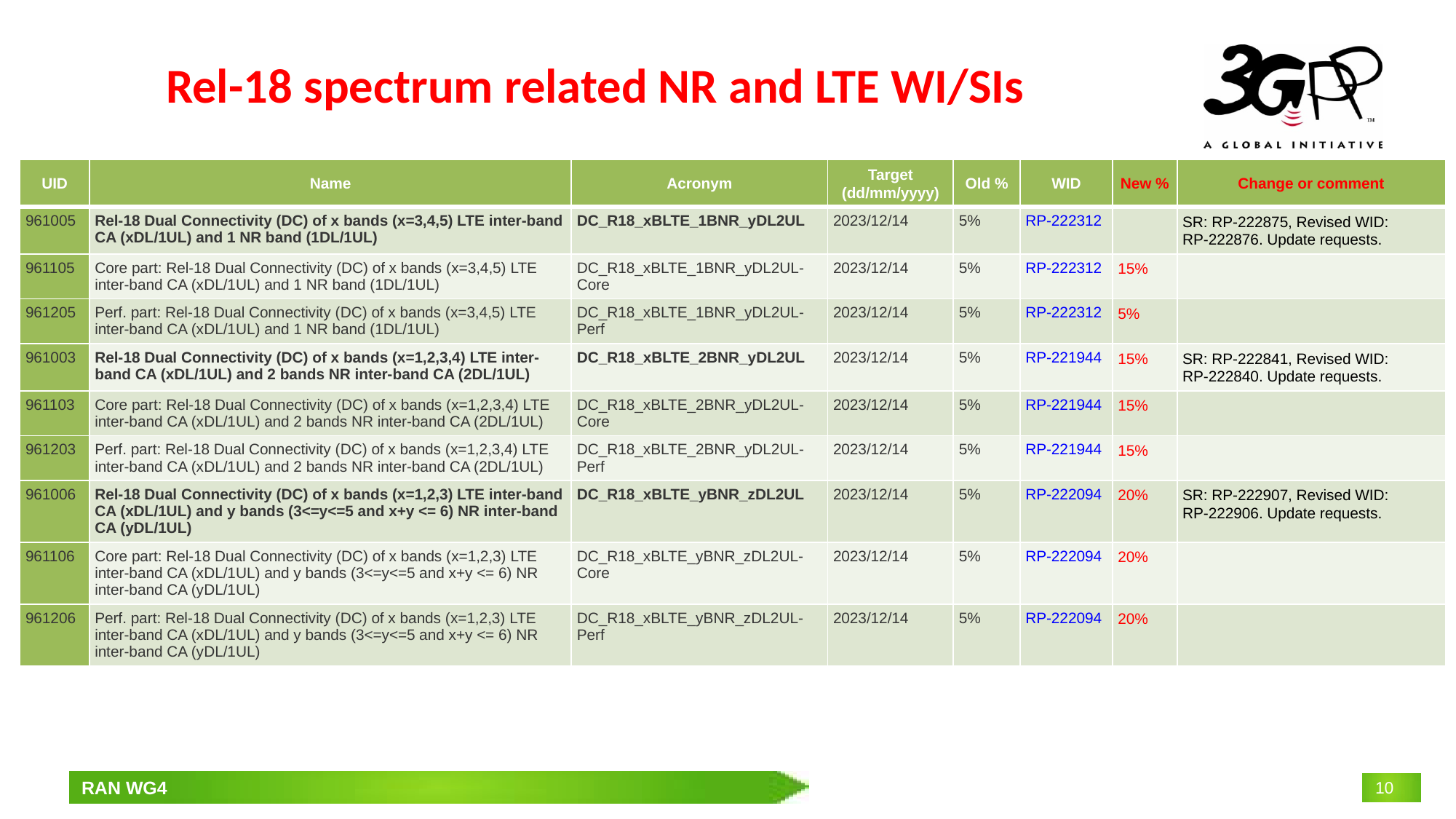

# Rel-18 spectrum related NR and LTE WI/SIs
| UID | Name | Acronym | Target (dd/mm/yyyy) | Old % | WID | New % | Change or comment |
| --- | --- | --- | --- | --- | --- | --- | --- |
| 961005 | Rel-18 Dual Connectivity (DC) of x bands (x=3,4,5) LTE inter-band CA (xDL/1UL) and 1 NR band (1DL/1UL) | DC\_R18\_xBLTE\_1BNR\_yDL2UL | 2023/12/14 | 5% | RP-222312 |  | SR: RP‑222875, Revised WID: RP‑222876. Update requests. |
| 961105 | Core part: Rel-18 Dual Connectivity (DC) of x bands (x=3,4,5) LTE inter-band CA (xDL/1UL) and 1 NR band (1DL/1UL) | DC\_R18\_xBLTE\_1BNR\_yDL2UL-Core | 2023/12/14 | 5% | RP-222312 | 15% |  |
| 961205 | Perf. part: Rel-18 Dual Connectivity (DC) of x bands (x=3,4,5) LTE inter-band CA (xDL/1UL) and 1 NR band (1DL/1UL) | DC\_R18\_xBLTE\_1BNR\_yDL2UL-Perf | 2023/12/14 | 5% | RP-222312 | 5% |  |
| 961003 | Rel-18 Dual Connectivity (DC) of x bands (x=1,2,3,4) LTE inter-band CA (xDL/1UL) and 2 bands NR inter-band CA (2DL/1UL) | DC\_R18\_xBLTE\_2BNR\_yDL2UL | 2023/12/14 | 5% | RP-221944 | 15% | SR: RP‑222841, Revised WID: RP‑222840. Update requests. |
| 961103 | Core part: Rel-18 Dual Connectivity (DC) of x bands (x=1,2,3,4) LTE inter-band CA (xDL/1UL) and 2 bands NR inter-band CA (2DL/1UL) | DC\_R18\_xBLTE\_2BNR\_yDL2UL-Core | 2023/12/14 | 5% | RP-221944 | 15% |  |
| 961203 | Perf. part: Rel-18 Dual Connectivity (DC) of x bands (x=1,2,3,4) LTE inter-band CA (xDL/1UL) and 2 bands NR inter-band CA (2DL/1UL) | DC\_R18\_xBLTE\_2BNR\_yDL2UL-Perf | 2023/12/14 | 5% | RP-221944 | 15% |  |
| 961006 | Rel-18 Dual Connectivity (DC) of x bands (x=1,2,3) LTE inter-band CA (xDL/1UL) and y bands (3<=y<=5 and x+y <= 6) NR inter-band CA (yDL/1UL) | DC\_R18\_xBLTE\_yBNR\_zDL2UL | 2023/12/14 | 5% | RP-222094 | 20% | SR: RP‑222907, Revised WID: RP‑222906. Update requests. |
| 961106 | Core part: Rel-18 Dual Connectivity (DC) of x bands (x=1,2,3) LTE inter-band CA (xDL/1UL) and y bands (3<=y<=5 and x+y <= 6) NR inter-band CA (yDL/1UL) | DC\_R18\_xBLTE\_yBNR\_zDL2UL-Core | 2023/12/14 | 5% | RP-222094 | 20% |  |
| 961206 | Perf. part: Rel-18 Dual Connectivity (DC) of x bands (x=1,2,3) LTE inter-band CA (xDL/1UL) and y bands (3<=y<=5 and x+y <= 6) NR inter-band CA (yDL/1UL) | DC\_R18\_xBLTE\_yBNR\_zDL2UL-Perf | 2023/12/14 | 5% | RP-222094 | 20% |  |